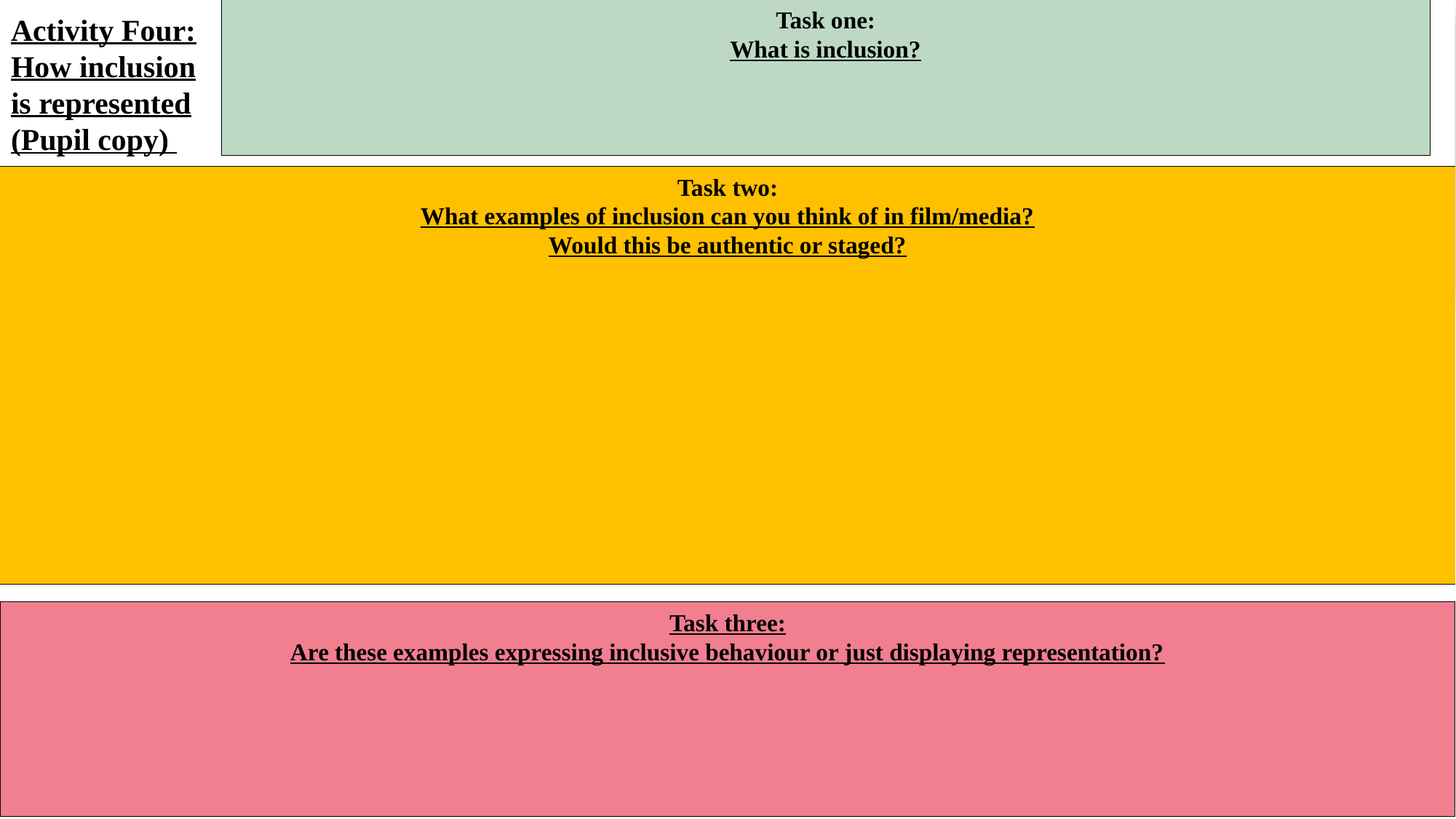

Task one:
What is inclusion?

# Activity Four: How inclusion is represented (Pupil copy)
Task two:
What examples of inclusion can you think of in film/media?
Would this be authentic or staged?

Task three:
Are these examples expressing inclusive behaviour or just displaying representation?